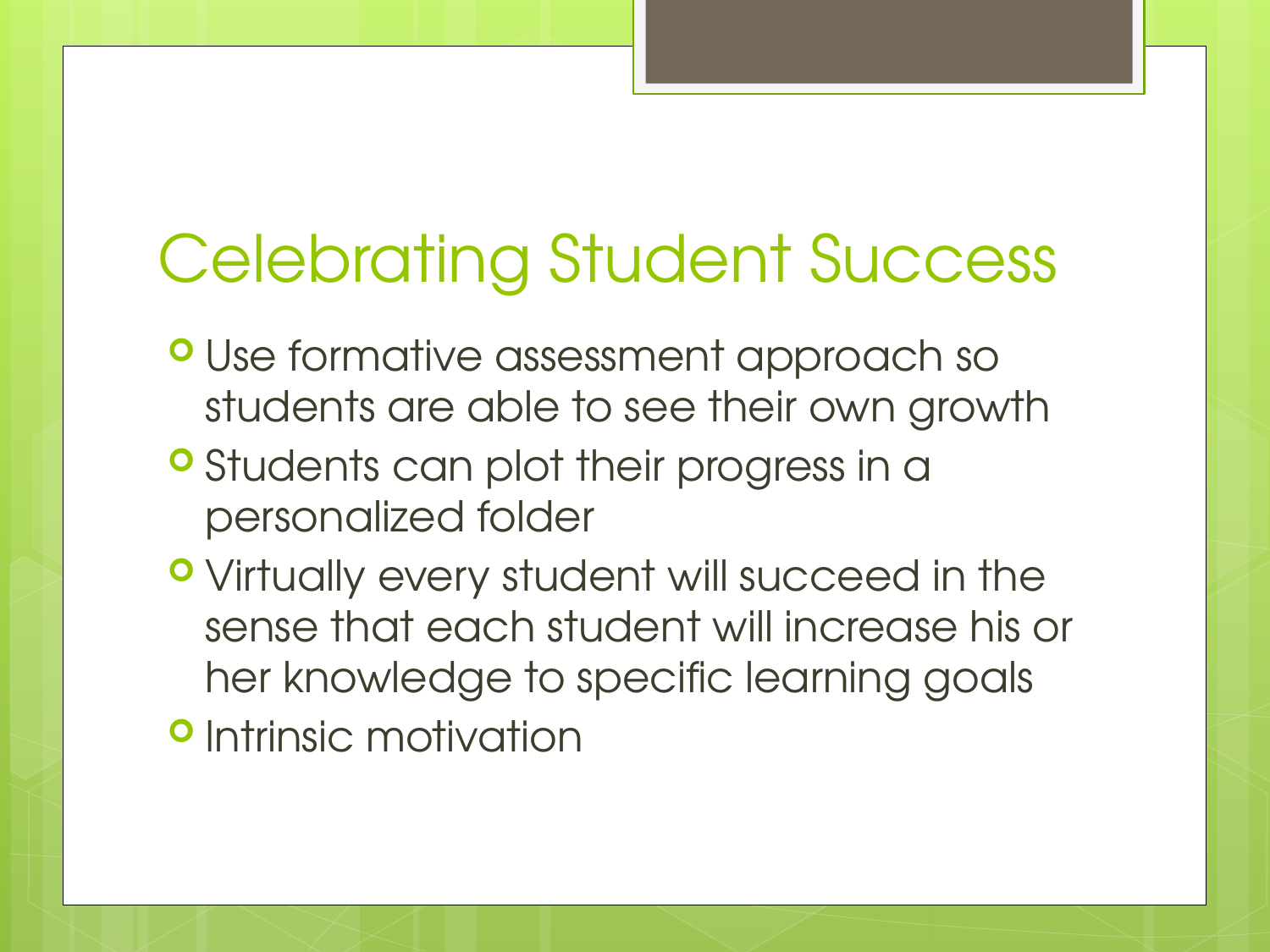

# Celebrating Student Success
Use formative assessment approach so students are able to see their own growth
Students can plot their progress in a personalized folder
Virtually every student will succeed in the sense that each student will increase his or her knowledge to specific learning goals
Intrinsic motivation